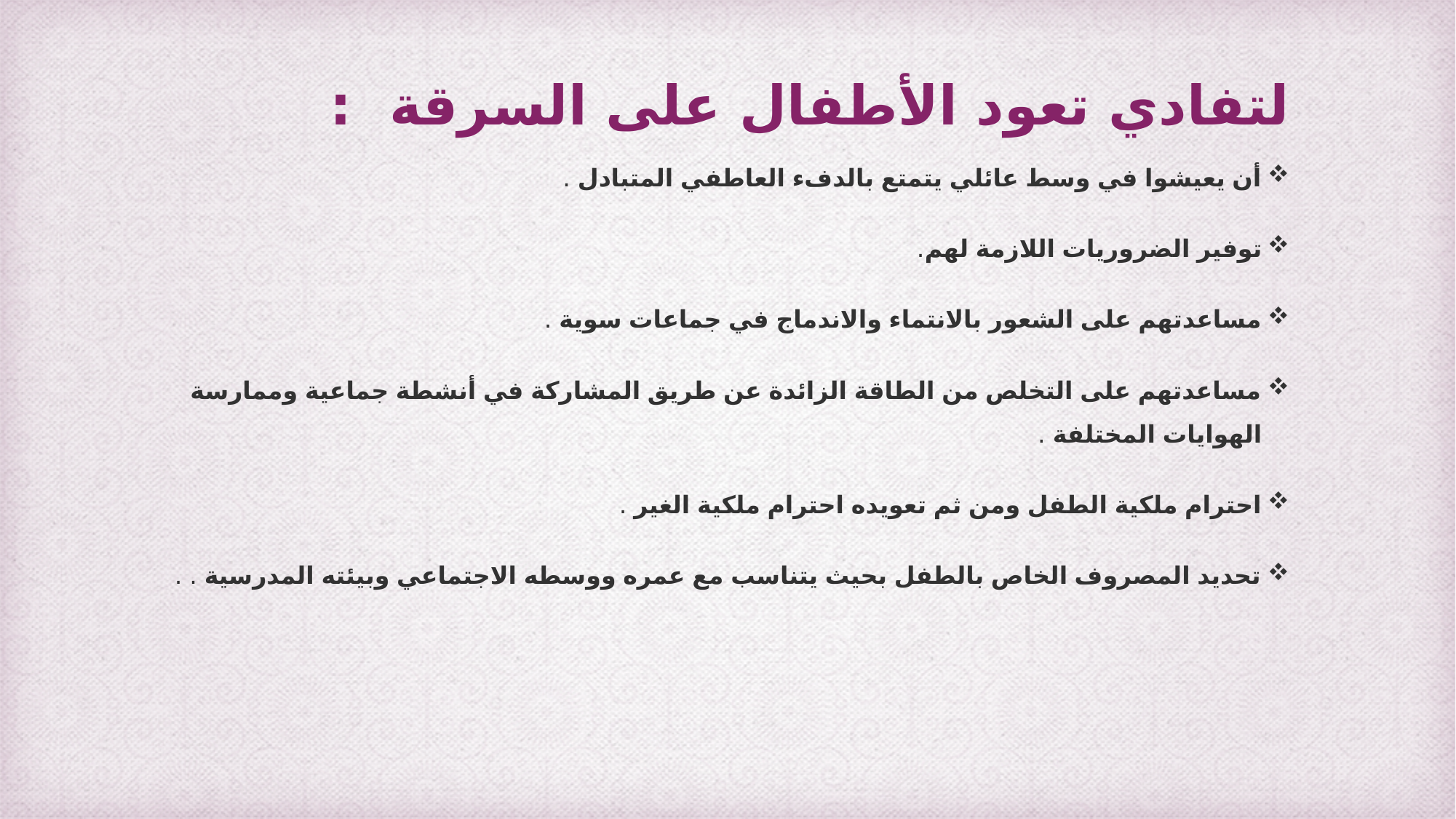

# لتفادي تعود الأطفال على السرقة  :
أن يعيشوا في وسط عائلي يتمتع بالدفء العاطفي المتبادل .
توفير الضروريات اللازمة لهم.
مساعدتهم على الشعور بالانتماء والاندماج في جماعات سوية .
مساعدتهم على التخلص من الطاقة الزائدة عن طريق المشاركة في أنشطة جماعية وممارسة الهوايات المختلفة .
احترام ملكية الطفل ومن ثم تعويده احترام ملكية الغير .
تحديد المصروف الخاص بالطفل بحيث يتناسب مع عمره ووسطه الاجتماعي وبيئته المدرسية . .